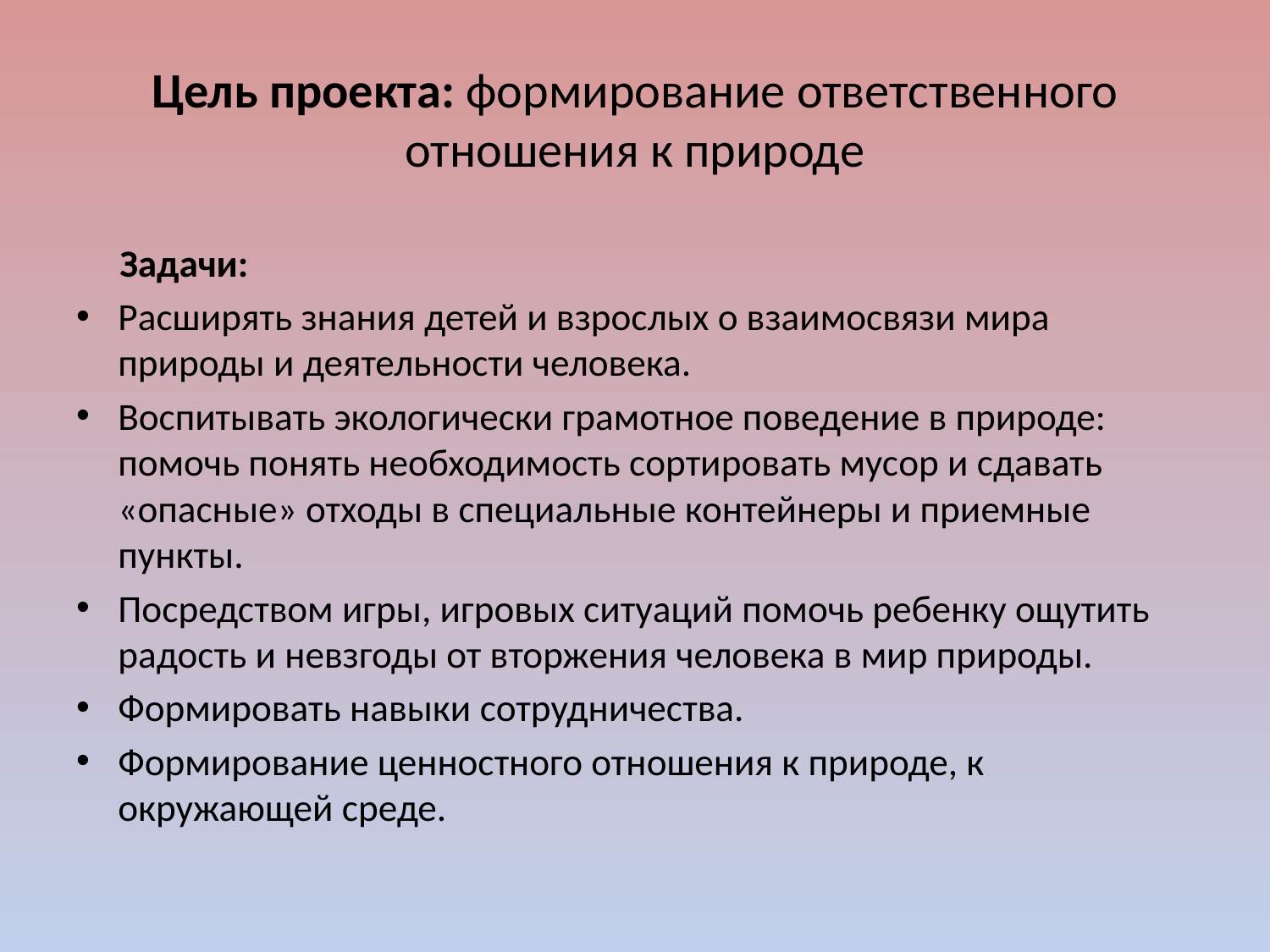

# Цель проекта: формирование ответственного отношения к природе

     Задачи:
Расширять знания детей и взрослых о взаимосвязи мира природы и деятельности человека.
Воспитывать экологически грамотное поведение в природе: помочь понять необходимость сортировать мусор и сдавать «опасные» отходы в специальные контейнеры и приемные пункты.
Посредством игры, игровых ситуаций помочь ребенку ощутить радость и невзгоды от вторжения человека в мир природы.
Формировать навыки сотрудничества.
Формирование ценностного отношения к природе, к окружающей среде.